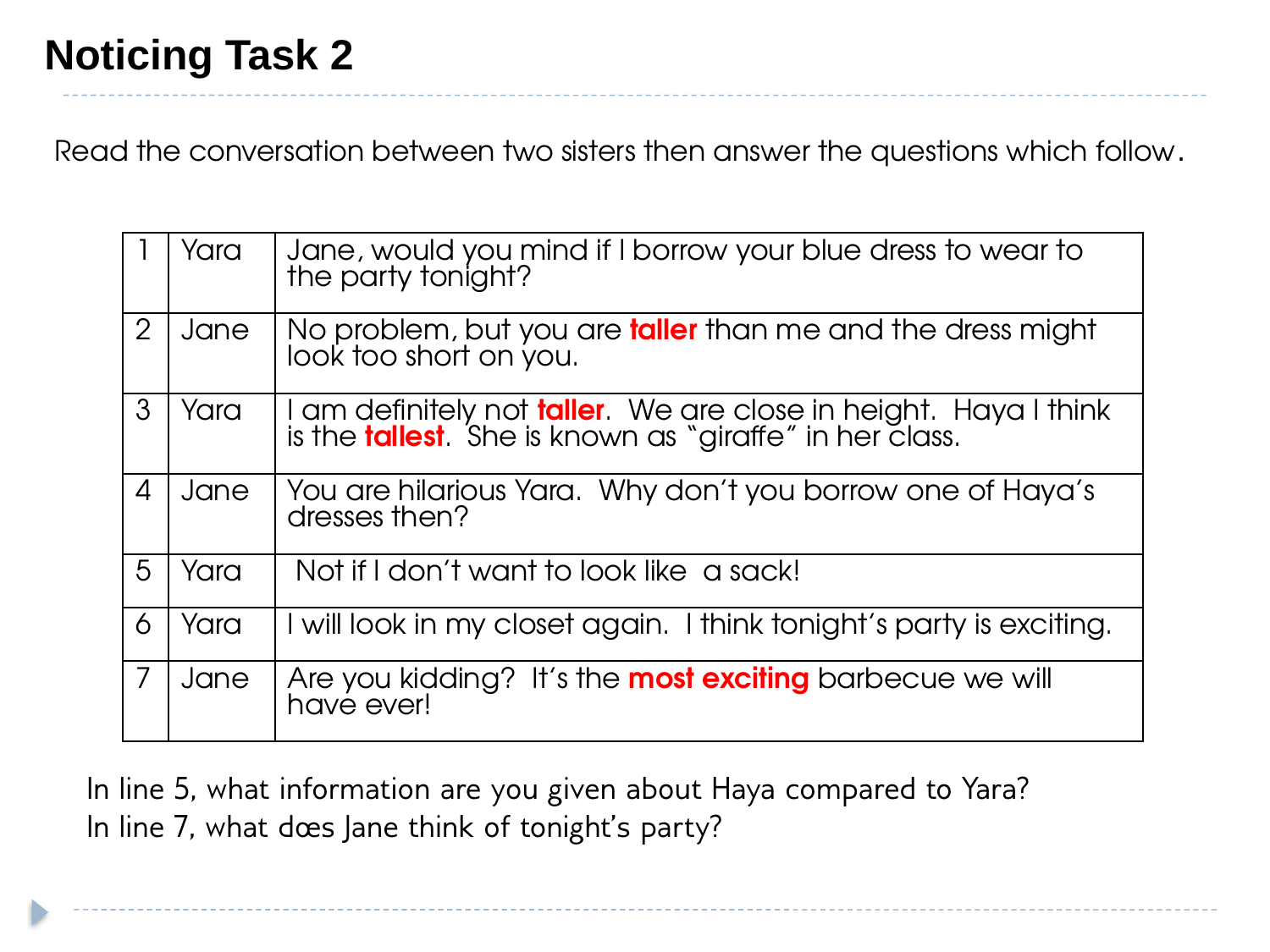

# Noticing Task 2
Read the conversation between two sisters then answer the questions which follow.
| 1 | Yara | Jane, would you mind if I borrow your blue dress to wear to the party tonight? |
| --- | --- | --- |
| 2 | Jane | No problem, but you are taller than me and the dress might look too short on you. |
| 3 | Yara | I am definitely not taller. We are close in height. Haya I think is the tallest. She is known as “giraffe” in her class. |
| 4 | Jane | You are hilarious Yara. Why don’t you borrow one of Haya’s dresses then? |
| 5 | Yara | Not if I don’t want to look like a sack! |
| 6 | Yara | I will look in my closet again. I think tonight’s party is exciting. |
| 7 | Jane | Are you kidding? It’s the most exciting barbecue we will have ever! |
In line 5, what information are you given about Haya compared to Yara?
In line 7, what does Jane think of tonight’s party?